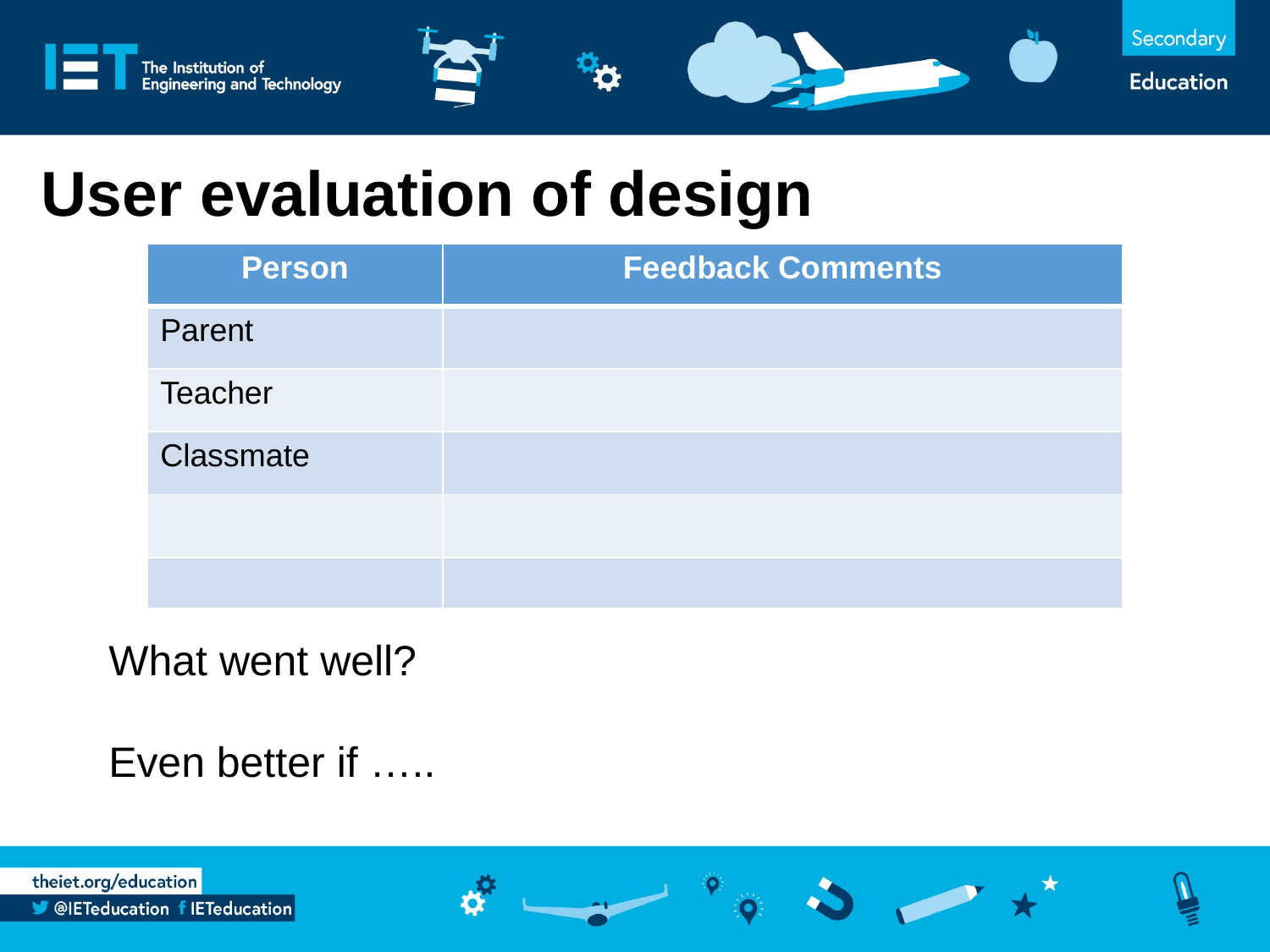

User evaluation of design
| Person | Feedback Comments |
| --- | --- |
| Parent |  |
| Teacher |  |
| Classmate |  |
|  |  |
|  |  |
What went well?

Even better if …..